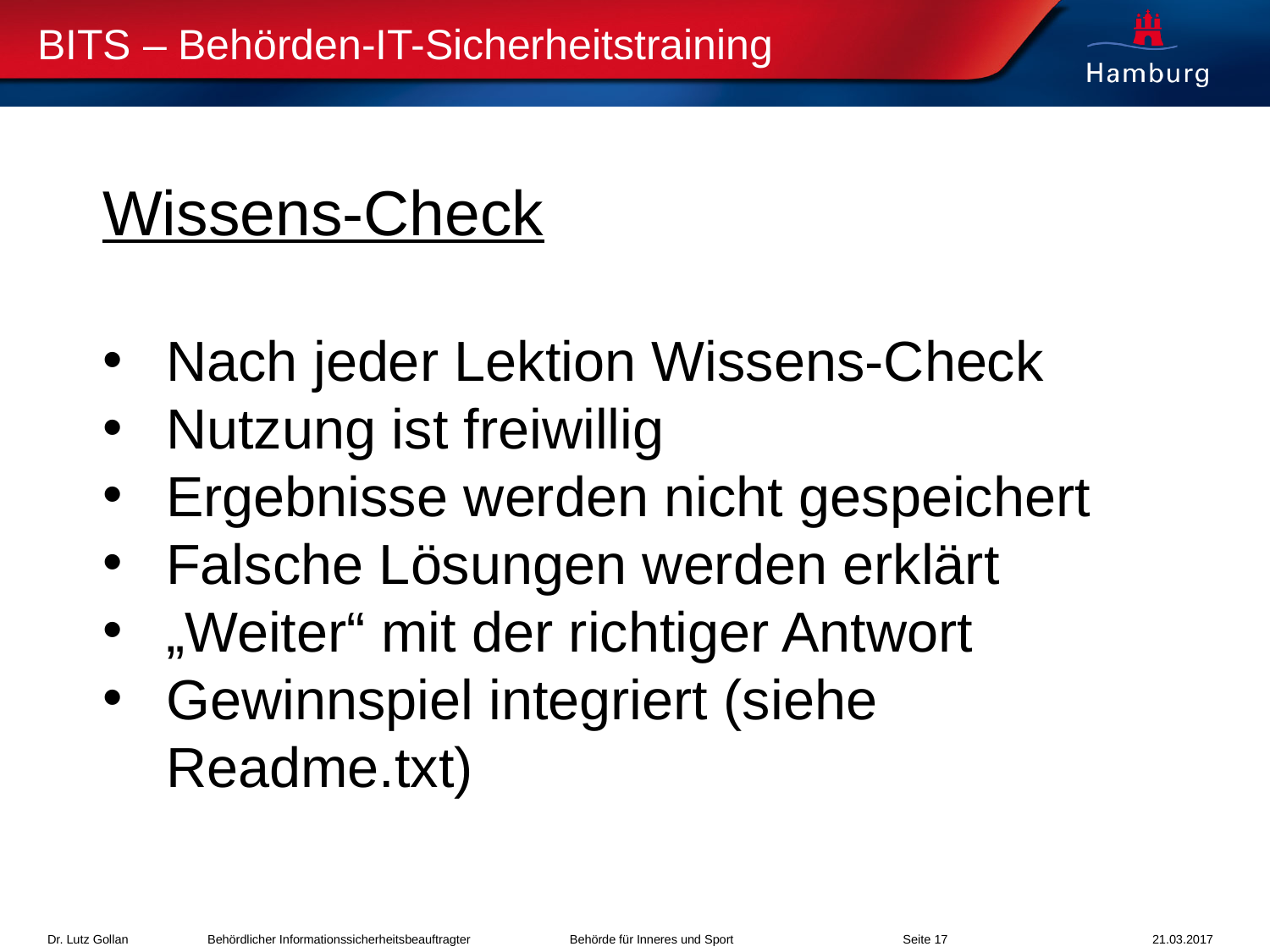

Wissens-Check

Nach jeder Lektion Wissens-Check
Nutzung ist freiwillig
Ergebnisse werden nicht gespeichert
Falsche Lösungen werden erklärt
„Weiter“ mit der richtiger Antwort
Gewinnspiel integriert (siehe Readme.txt)